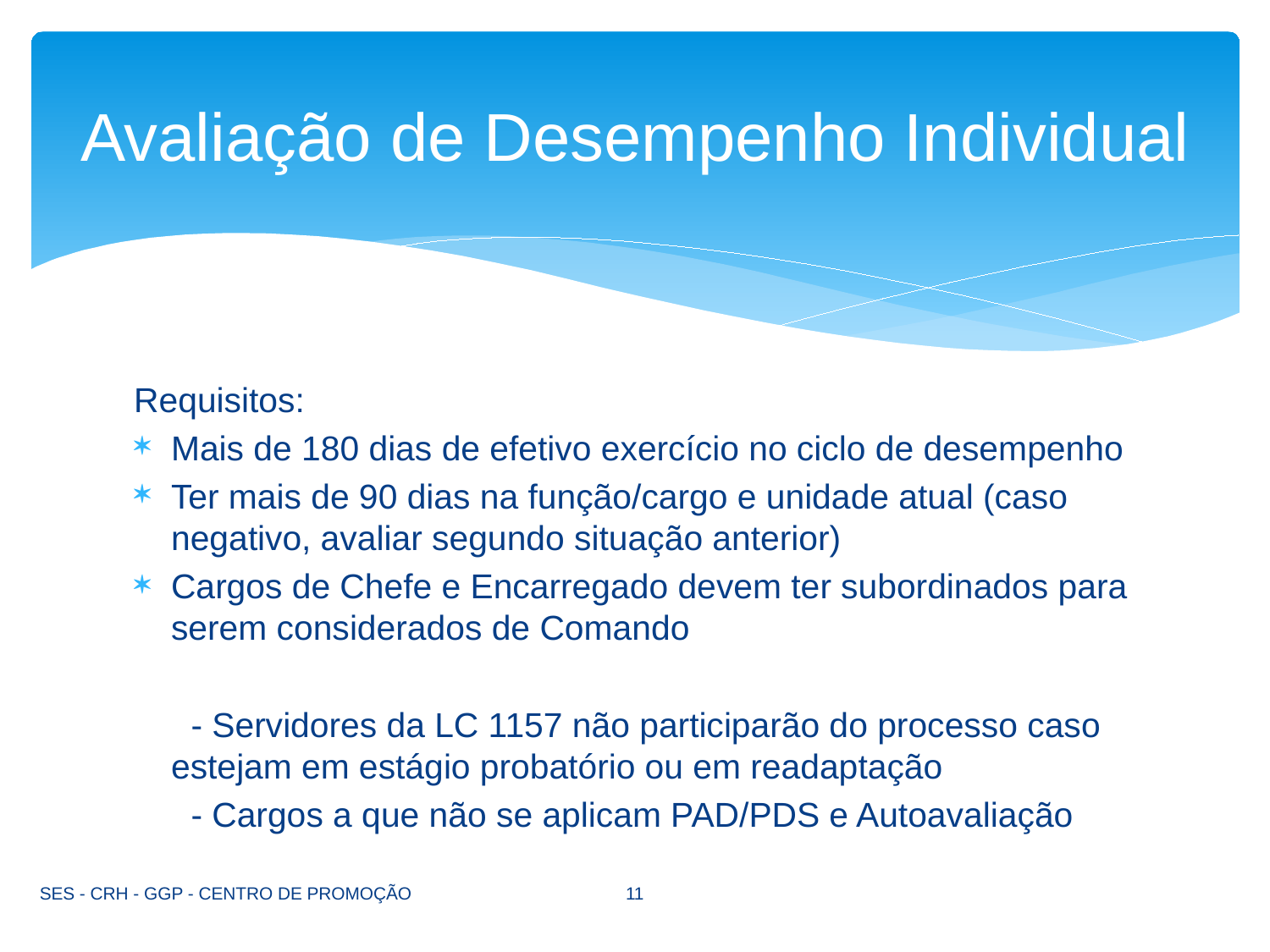

# Avaliação de Desempenho Individual
Requisitos:
Mais de 180 dias de efetivo exercício no ciclo de desempenho
Ter mais de 90 dias na função/cargo e unidade atual (caso negativo, avaliar segundo situação anterior)
Cargos de Chefe e Encarregado devem ter subordinados para serem considerados de Comando

      - Servidores da LC 1157 não participarão do processo caso estejam em estágio probatório ou em readaptação
      - Cargos a que não se aplicam PAD/PDS e Autoavaliação

11
SES - CRH - GGP - CENTRO DE PROMOÇÃO